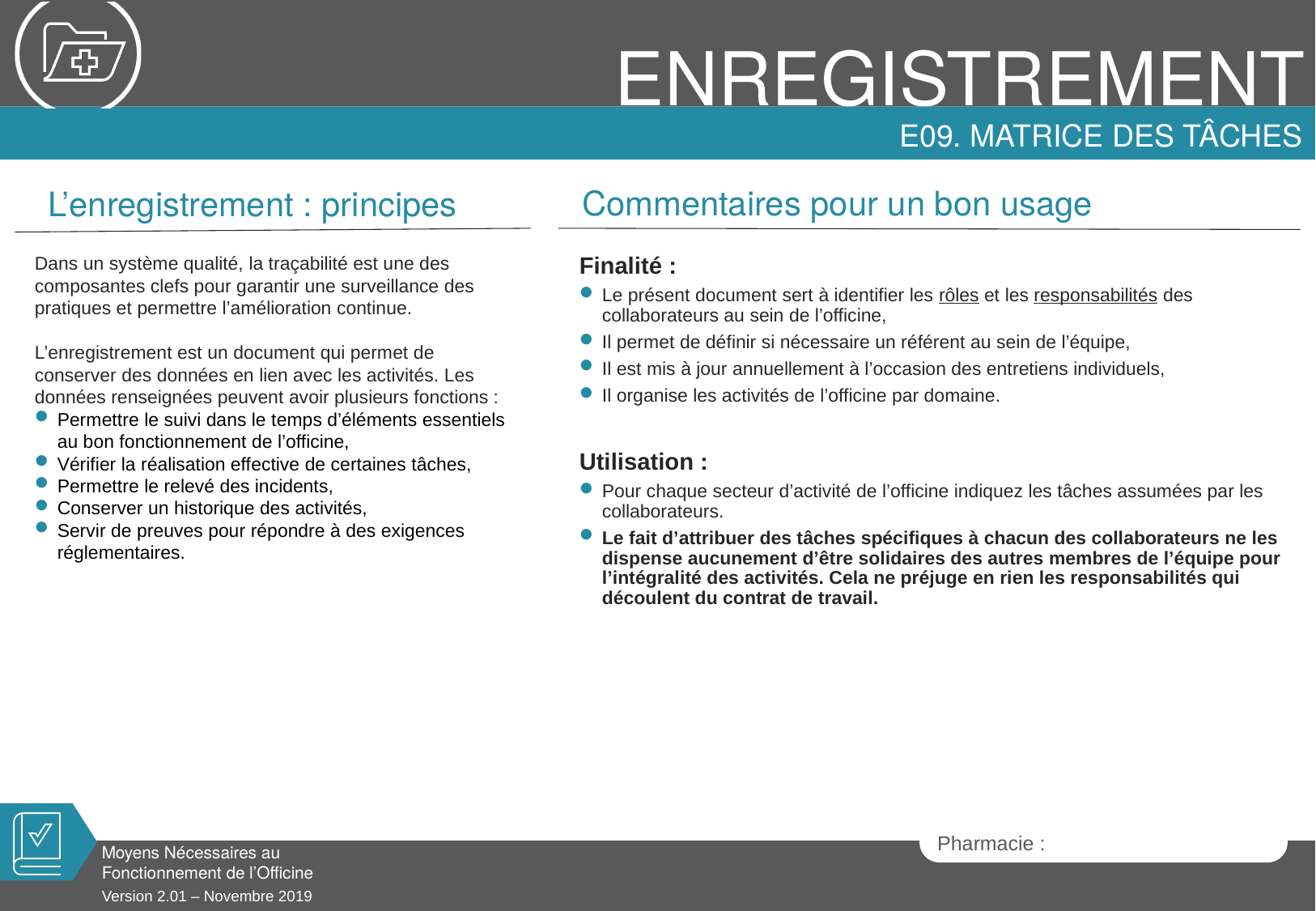

# E09. Matrice des tâches
Finalité :
Le présent document sert à identifier les rôles et les responsabilités des collaborateurs au sein de l’officine,
Il permet de définir si nécessaire un référent au sein de l’équipe,
Il est mis à jour annuellement à l’occasion des entretiens individuels,
Il organise les activités de l’officine par domaine.

Utilisation :
Pour chaque secteur d’activité de l’officine indiquez les tâches assumées par les collaborateurs.
Le fait d’attribuer des tâches spécifiques à chacun des collaborateurs ne les dispense aucunement d’être solidaires des autres membres de l’équipe pour l’intégralité des activités. Cela ne préjuge en rien les responsabilités qui découlent du contrat de travail.